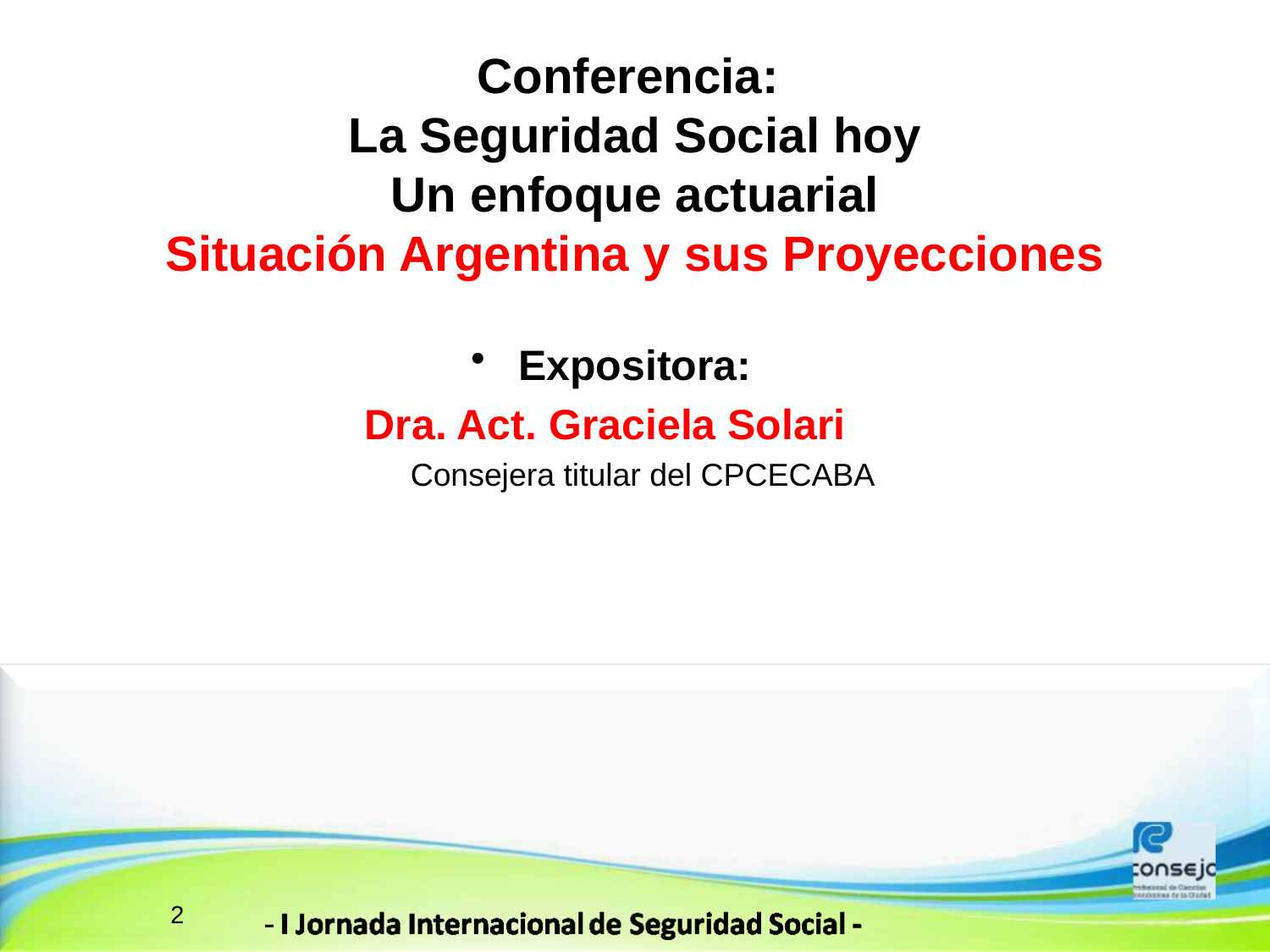

# Conferencia: La Seguridad Social hoy Un enfoque actuarial Situación Argentina y sus Proyecciones
Expositora:
Dra. Act. Graciela Solari
	Consejera titular del CPCECABA
2